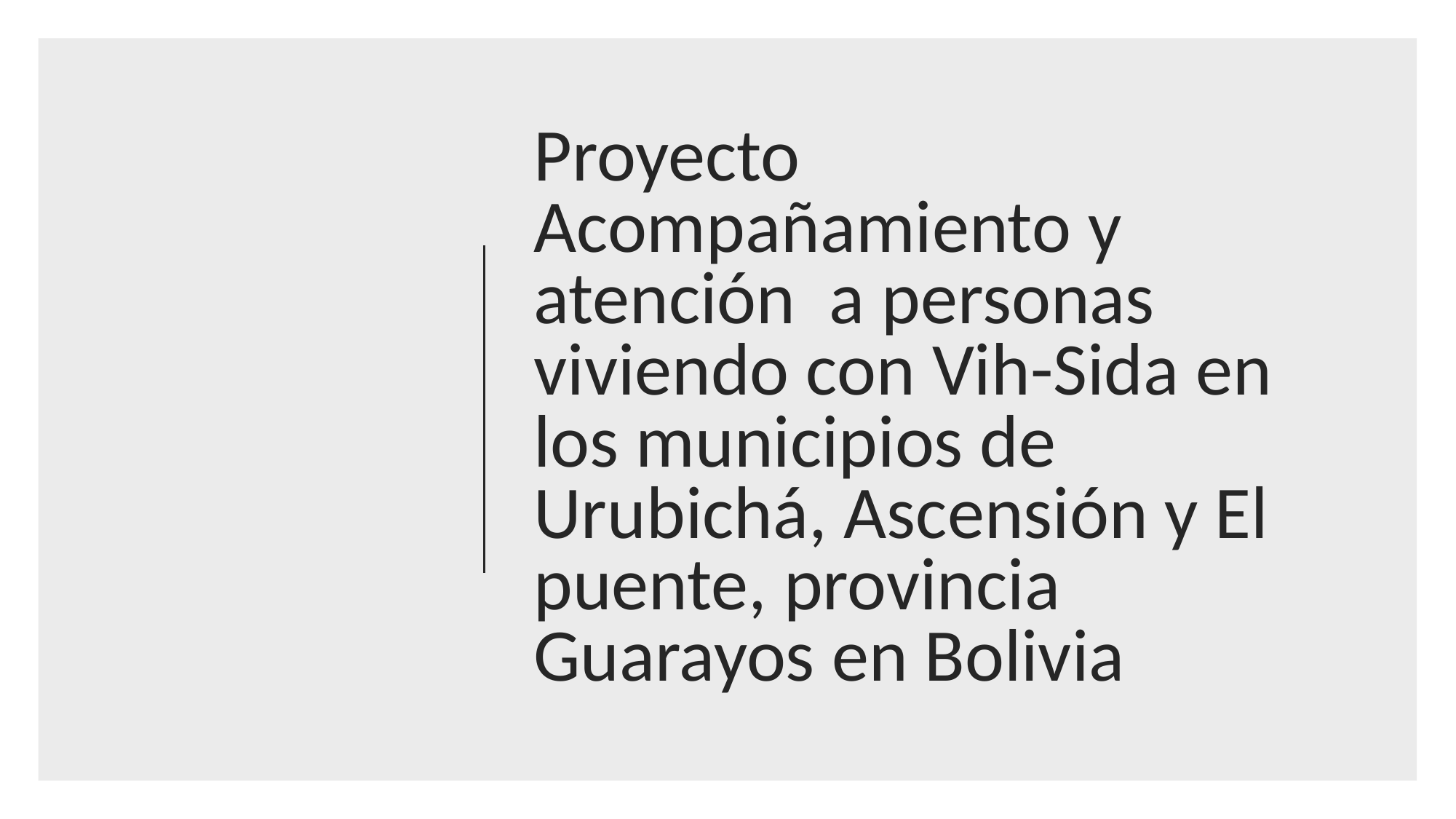

# Proyecto Acompañamiento y atención  a personas viviendo con Vih-Sida en los municipios de Urubichá, Ascensión y El puente, provincia Guarayos en Bolivia